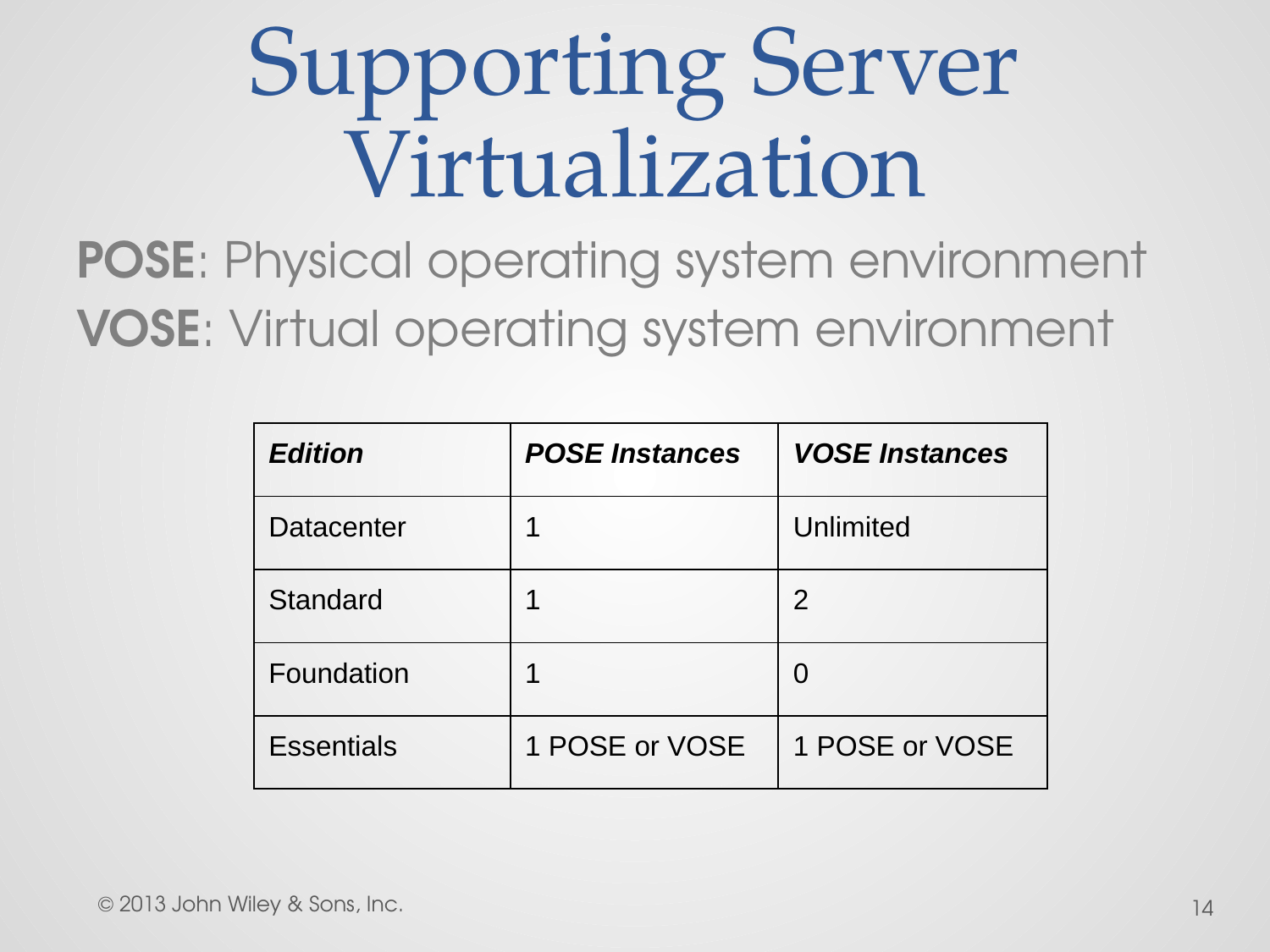

# Supporting Server Virtualization
POSE: Physical operating system environment
VOSE: Virtual operating system environment

| Edition | POSE Instances | VOSE Instances |
| --- | --- | --- |
| Datacenter | 1 | Unlimited |
| Standard | 1 | 2 |
| Foundation | 1 | 0 |
| Essentials | 1 POSE or VOSE | 1 POSE or VOSE |
© 2013 John Wiley & Sons, Inc.
14